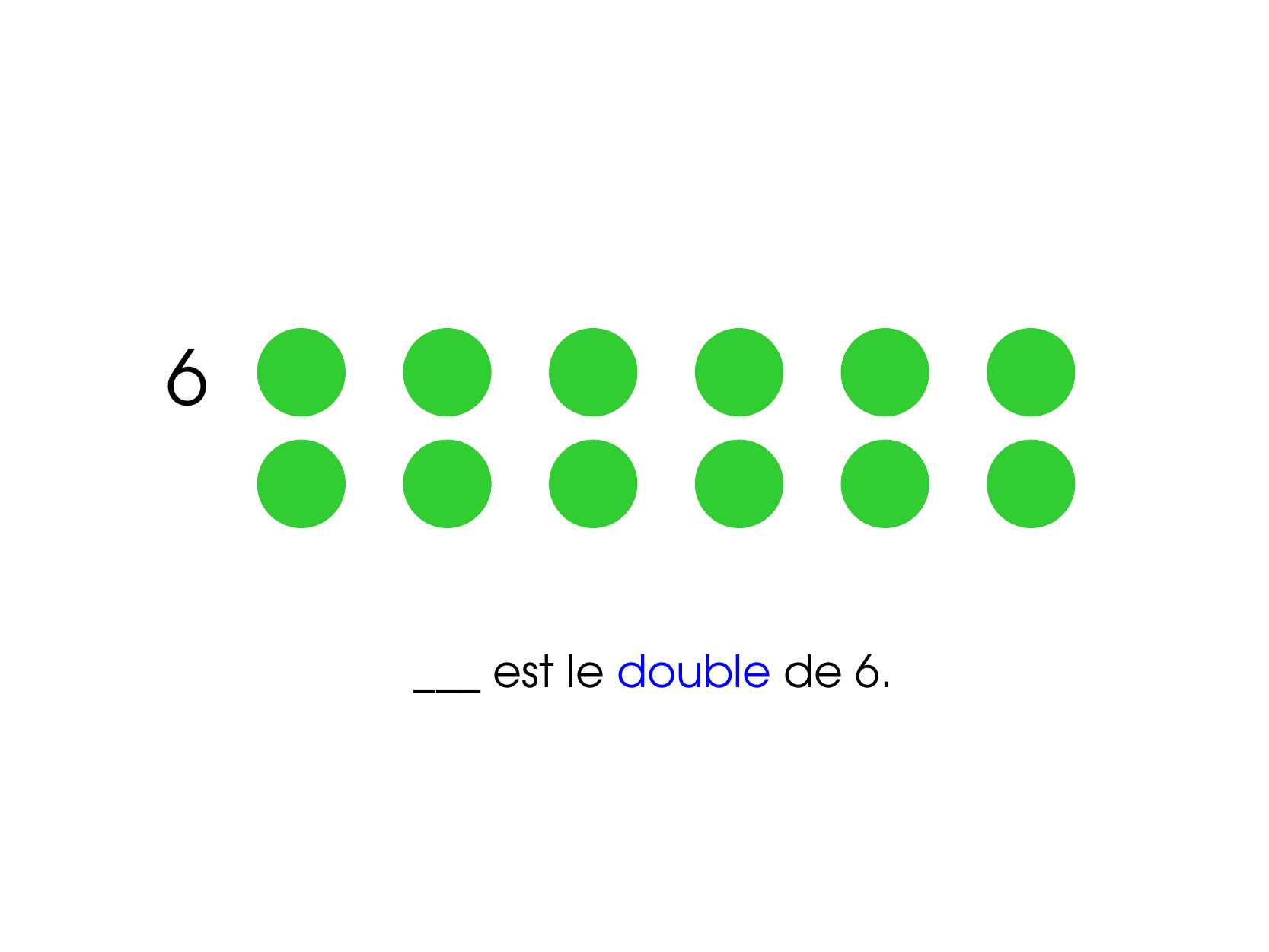

6

___ est le double de 6.